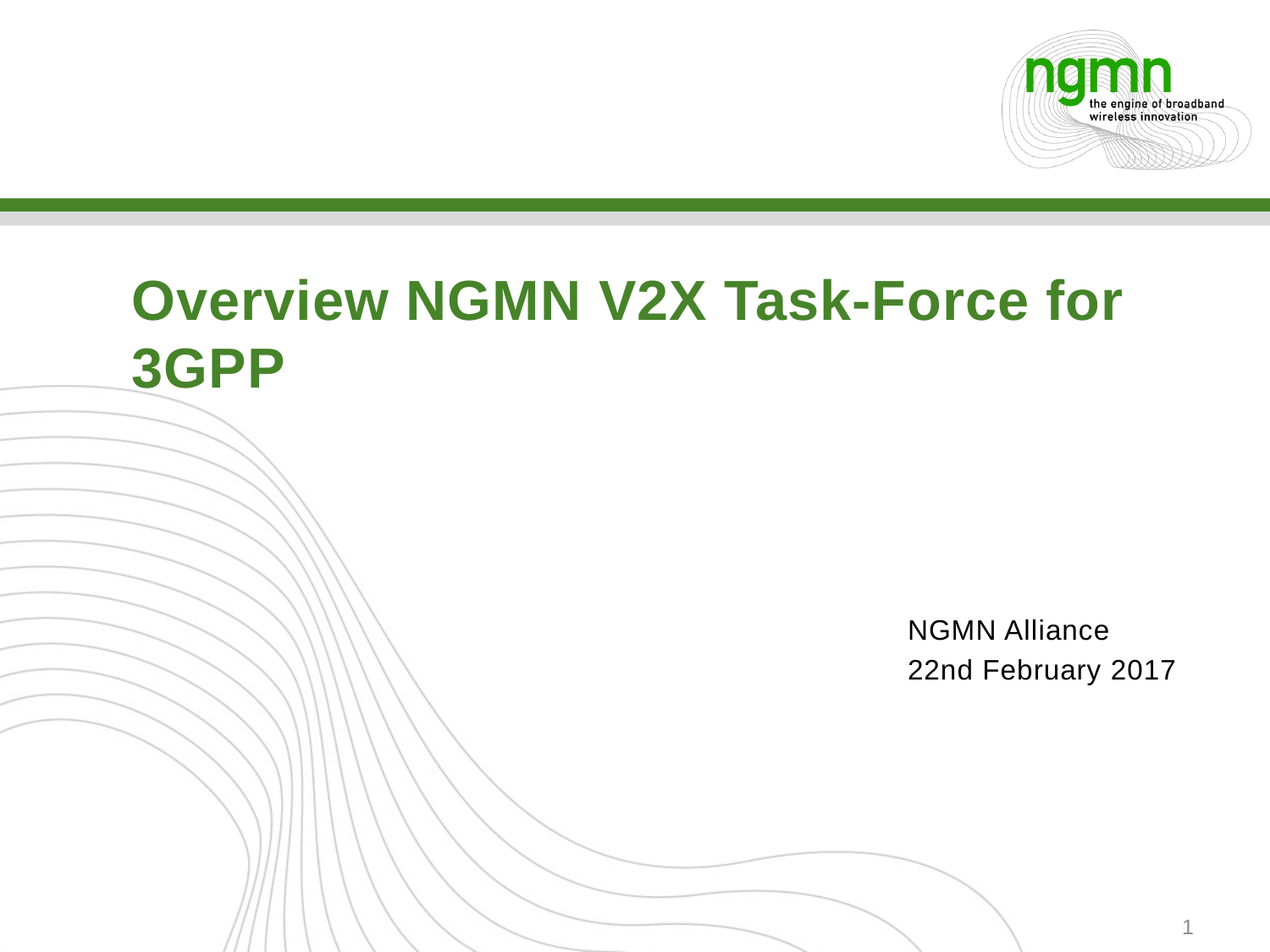

# Overview NGMN V2X Task-Force for 3GPP
NGMN Alliance
22nd February 2017

1